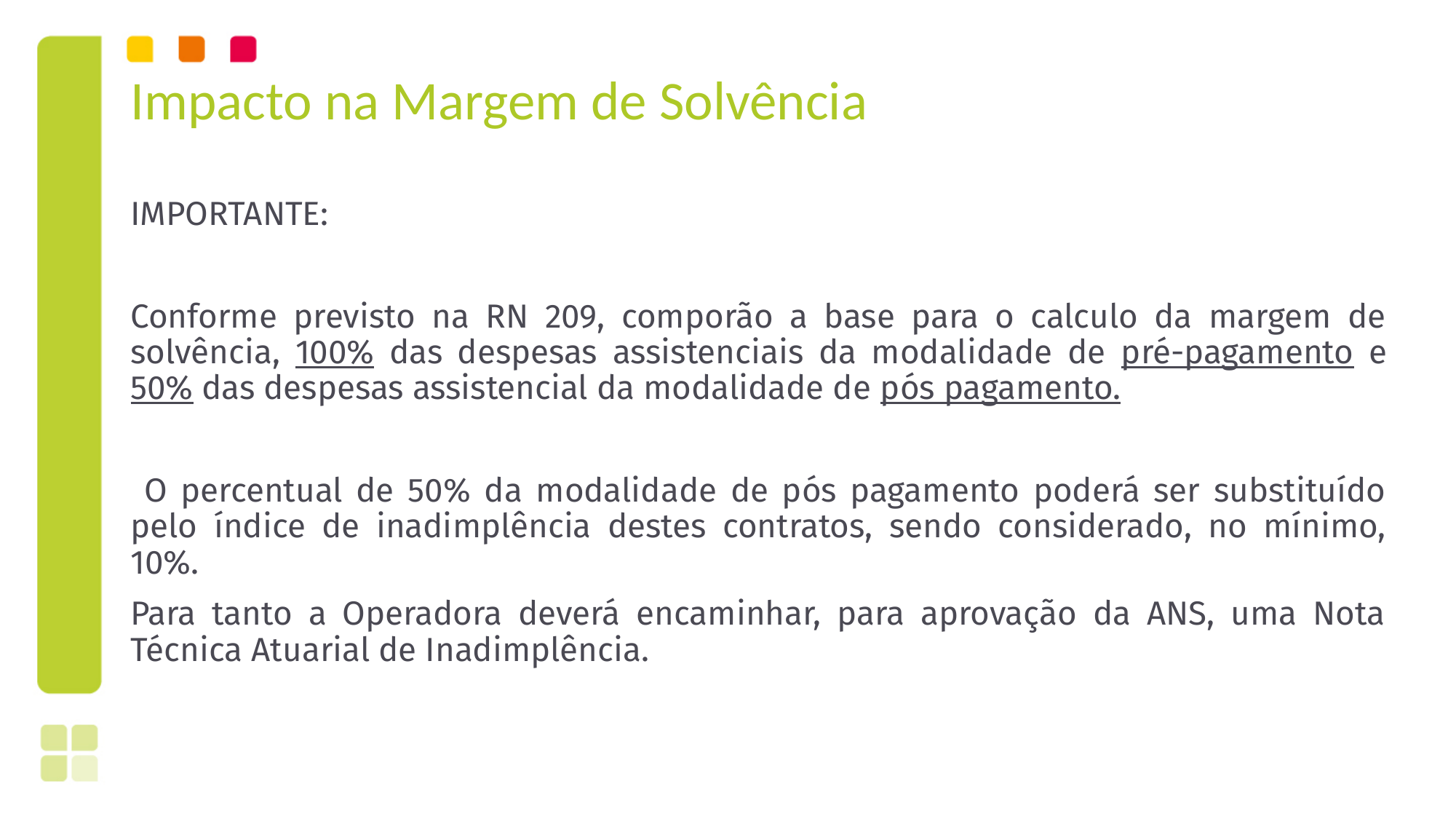

# Impacto na Margem de Solvência
IMPORTANTE:

Conforme previsto na RN 209, comporão a base para o calculo da margem de solvência, 100% das despesas assistenciais da modalidade de pré-pagamento e 50% das despesas assistencial da modalidade de pós pagamento.

 O percentual de 50% da modalidade de pós pagamento poderá ser substituído pelo índice de inadimplência destes contratos, sendo considerado, no mínimo, 10%.
Para tanto a Operadora deverá encaminhar, para aprovação da ANS, uma Nota Técnica Atuarial de Inadimplência.